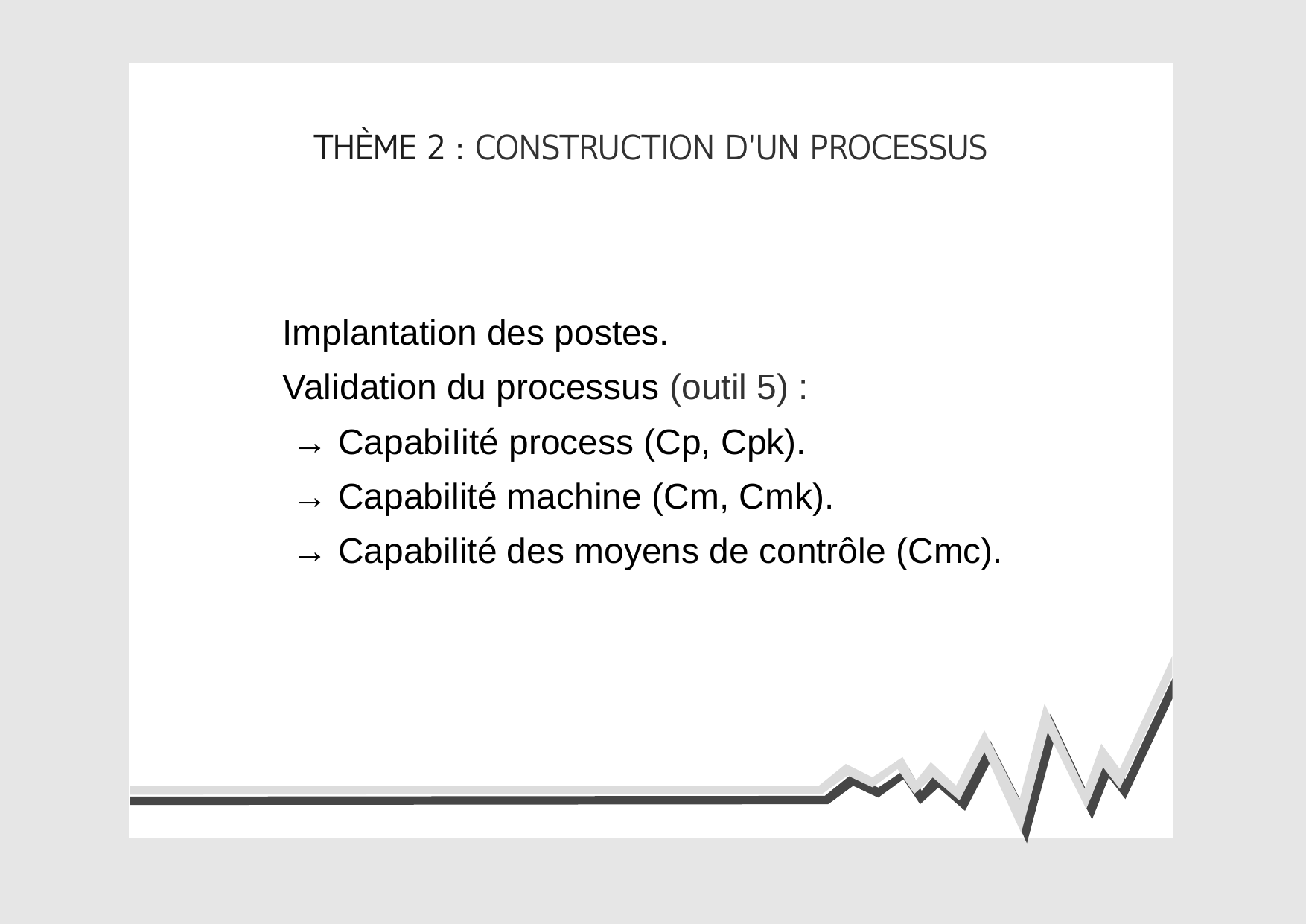

THÈME 2 : CONSTRUCTION D'UN PROCESSUS
Implantation des postes.
Validation du processus (outil 5) :
 → CapabiIité process (Cp, Cpk).
 → Capabilité machine (Cm, Cmk).
 → Capabilité des moyens de contrôle (Cmc).